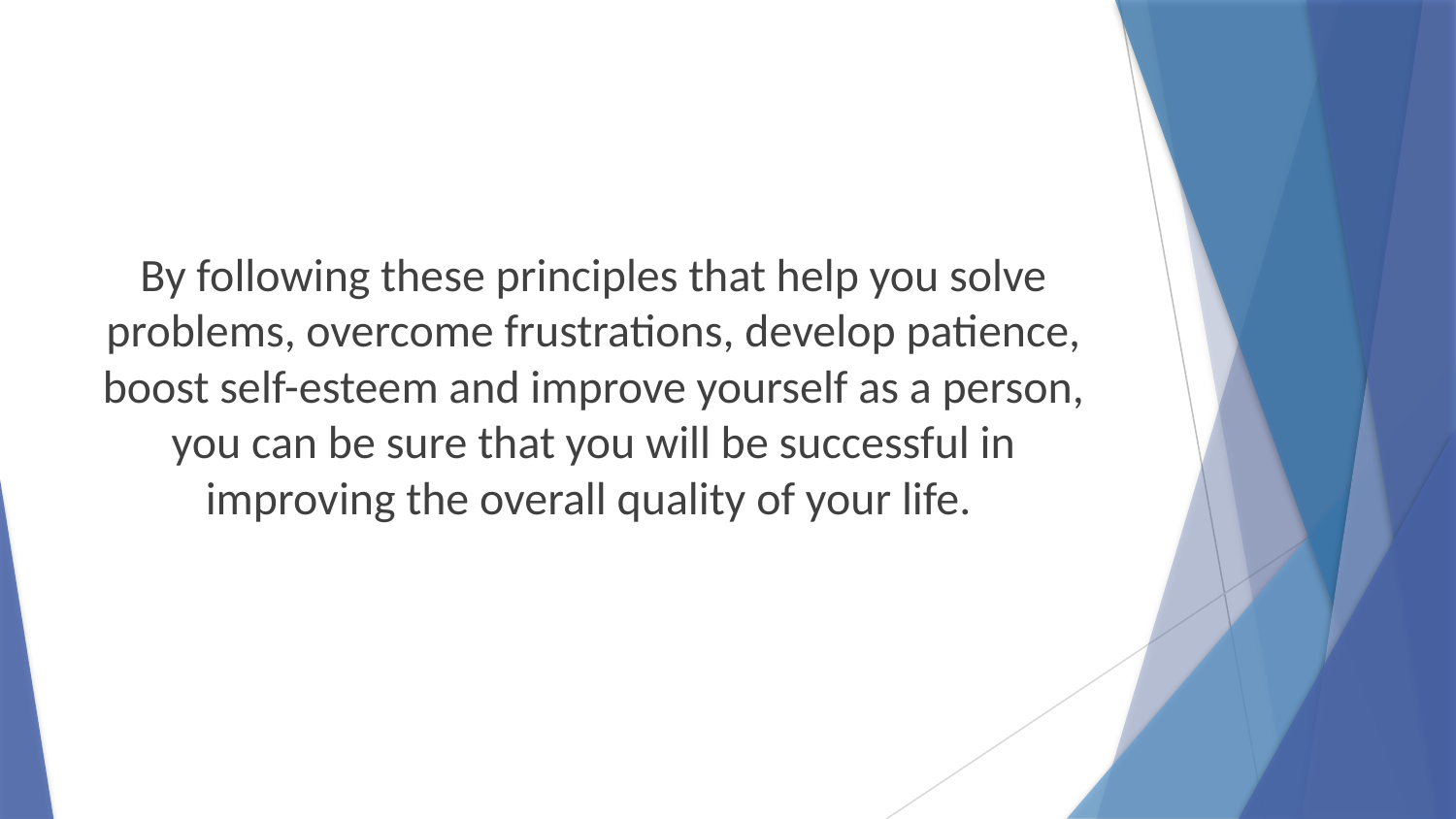

By following these principles that help you solve problems, overcome frustrations, develop patience, boost self-esteem and improve yourself as a person, you can be sure that you will be successful in improving the overall quality of your life.